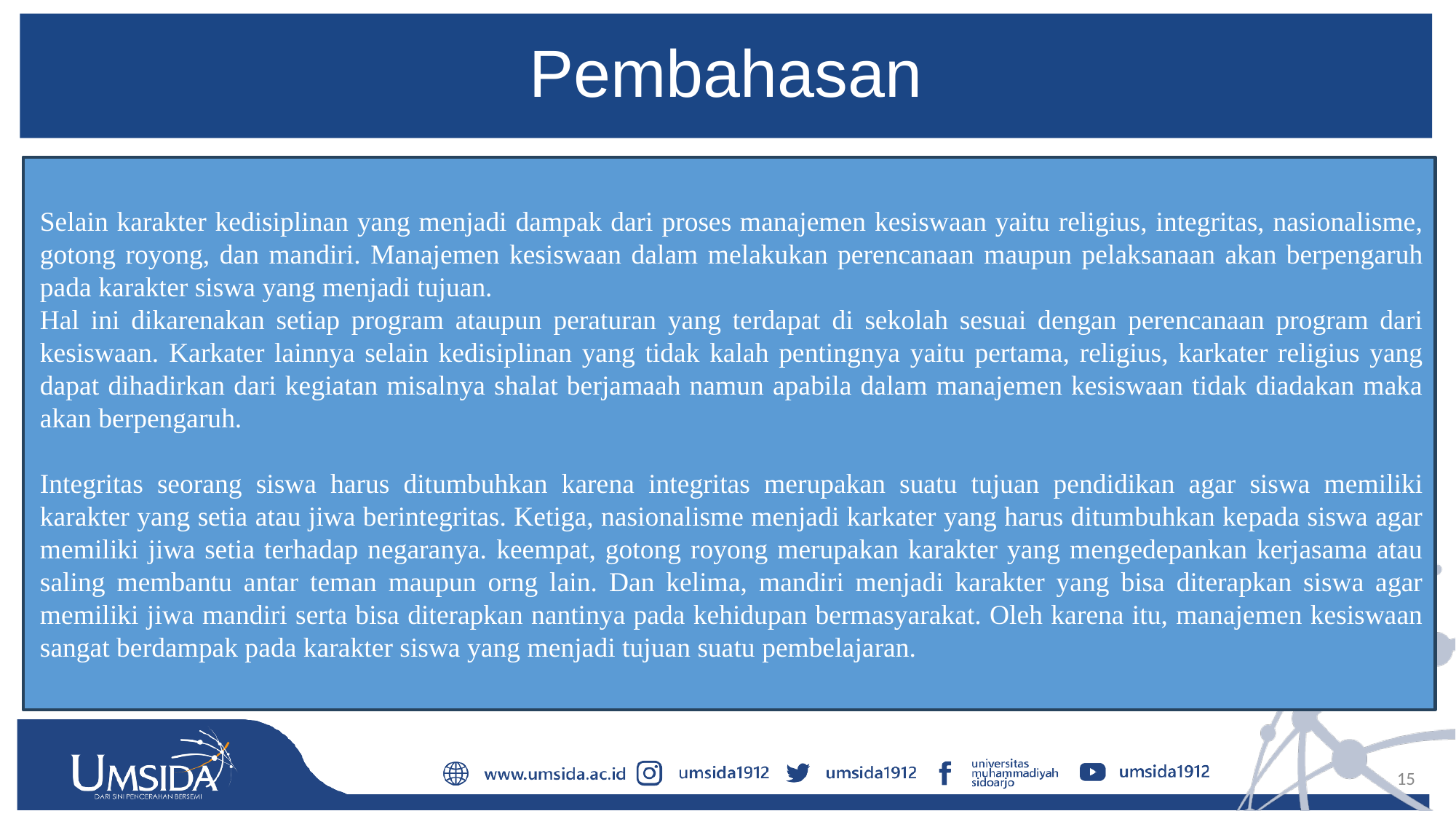

# Pembahasan

Selain karakter kedisiplinan yang menjadi dampak dari proses manajemen kesiswaan yaitu religius, integritas, nasionalisme, gotong royong, dan mandiri. Manajemen kesiswaan dalam melakukan perencanaan maupun pelaksanaan akan berpengaruh pada karakter siswa yang menjadi tujuan.
Hal ini dikarenakan setiap program ataupun peraturan yang terdapat di sekolah sesuai dengan perencanaan program dari kesiswaan. Karkater lainnya selain kedisiplinan yang tidak kalah pentingnya yaitu pertama, religius, karkater religius yang dapat dihadirkan dari kegiatan misalnya shalat berjamaah namun apabila dalam manajemen kesiswaan tidak diadakan maka akan berpengaruh.

Integritas seorang siswa harus ditumbuhkan karena integritas merupakan suatu tujuan pendidikan agar siswa memiliki karakter yang setia atau jiwa berintegritas. Ketiga, nasionalisme menjadi karkater yang harus ditumbuhkan kepada siswa agar memiliki jiwa setia terhadap negaranya. keempat, gotong royong merupakan karakter yang mengedepankan kerjasama atau saling membantu antar teman maupun orng lain. Dan kelima, mandiri menjadi karakter yang bisa diterapkan siswa agar memiliki jiwa mandiri serta bisa diterapkan nantinya pada kehidupan bermasyarakat. Oleh karena itu, manajemen kesiswaan sangat berdampak pada karakter siswa yang menjadi tujuan suatu pembelajaran.